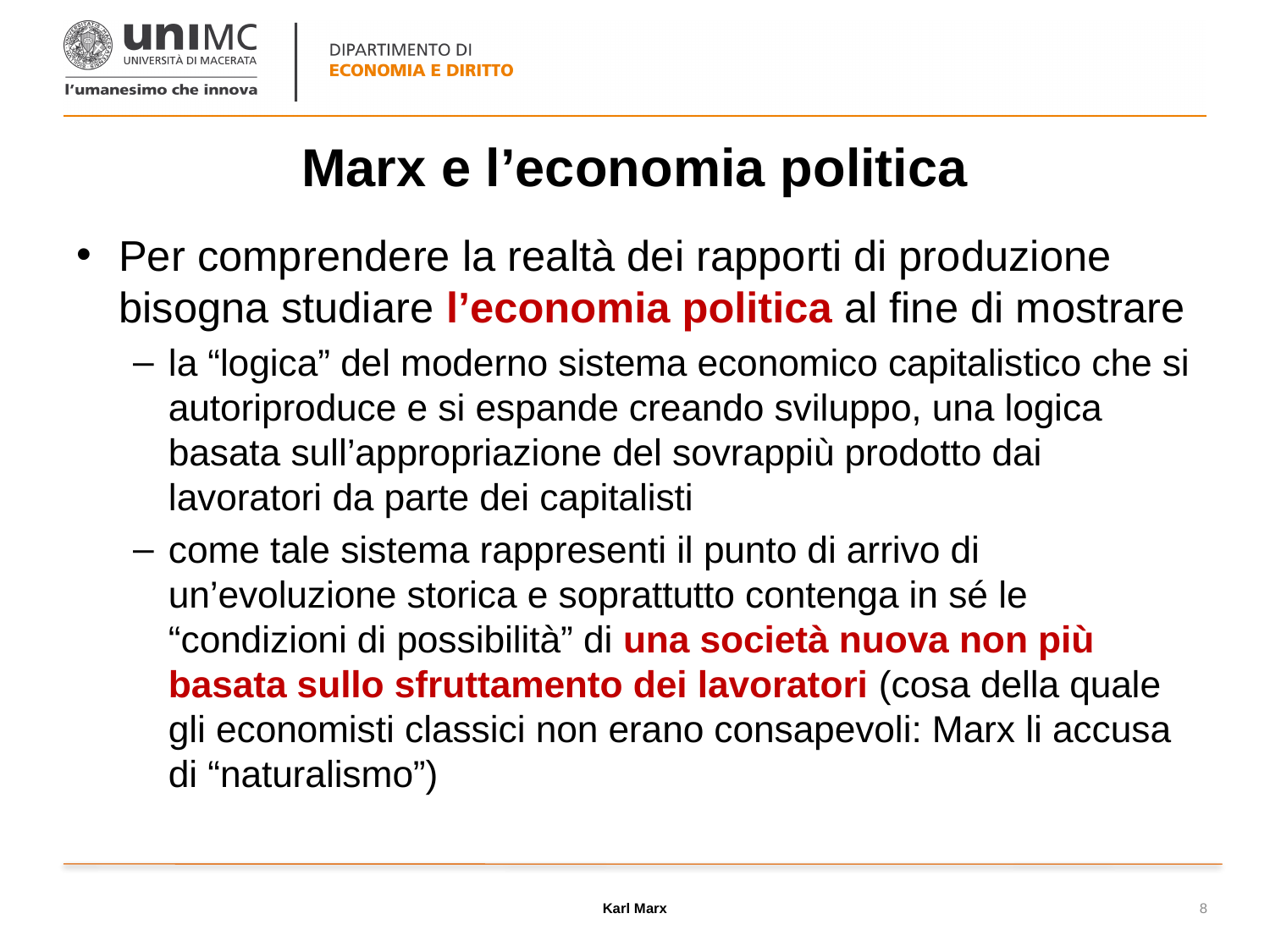

# Marx e l’economia politica
Per comprendere la realtà dei rapporti di produzione bisogna studiare l’economia politica al fine di mostrare
la “logica” del moderno sistema economico capitalistico che si autoriproduce e si espande creando sviluppo, una logica basata sull’appropriazione del sovrappiù prodotto dai lavoratori da parte dei capitalisti
come tale sistema rappresenti il punto di arrivo di un’evoluzione storica e soprattutto contenga in sé le “condizioni di possibilità” di una società nuova non più basata sullo sfruttamento dei lavoratori (cosa della quale gli economisti classici non erano consapevoli: Marx li accusa di “naturalismo”)
Karl Marx
8